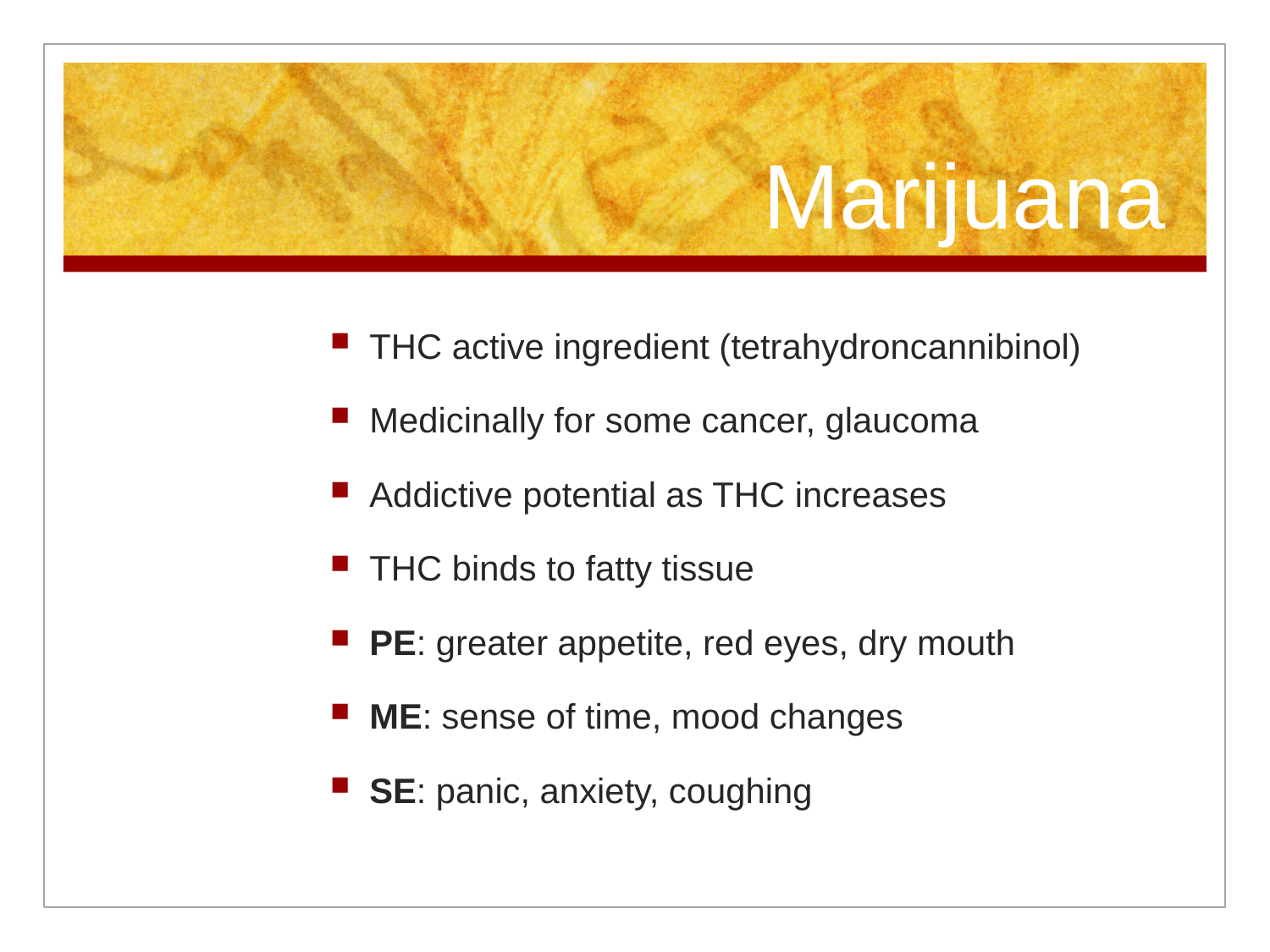

# Marijuana
THC active ingredient (tetrahydroncannibinol)
Medicinally for some cancer, glaucoma
Addictive potential as THC increases
THC binds to fatty tissue
PE: greater appetite, red eyes, dry mouth
ME: sense of time, mood changes
SE: panic, anxiety, coughing